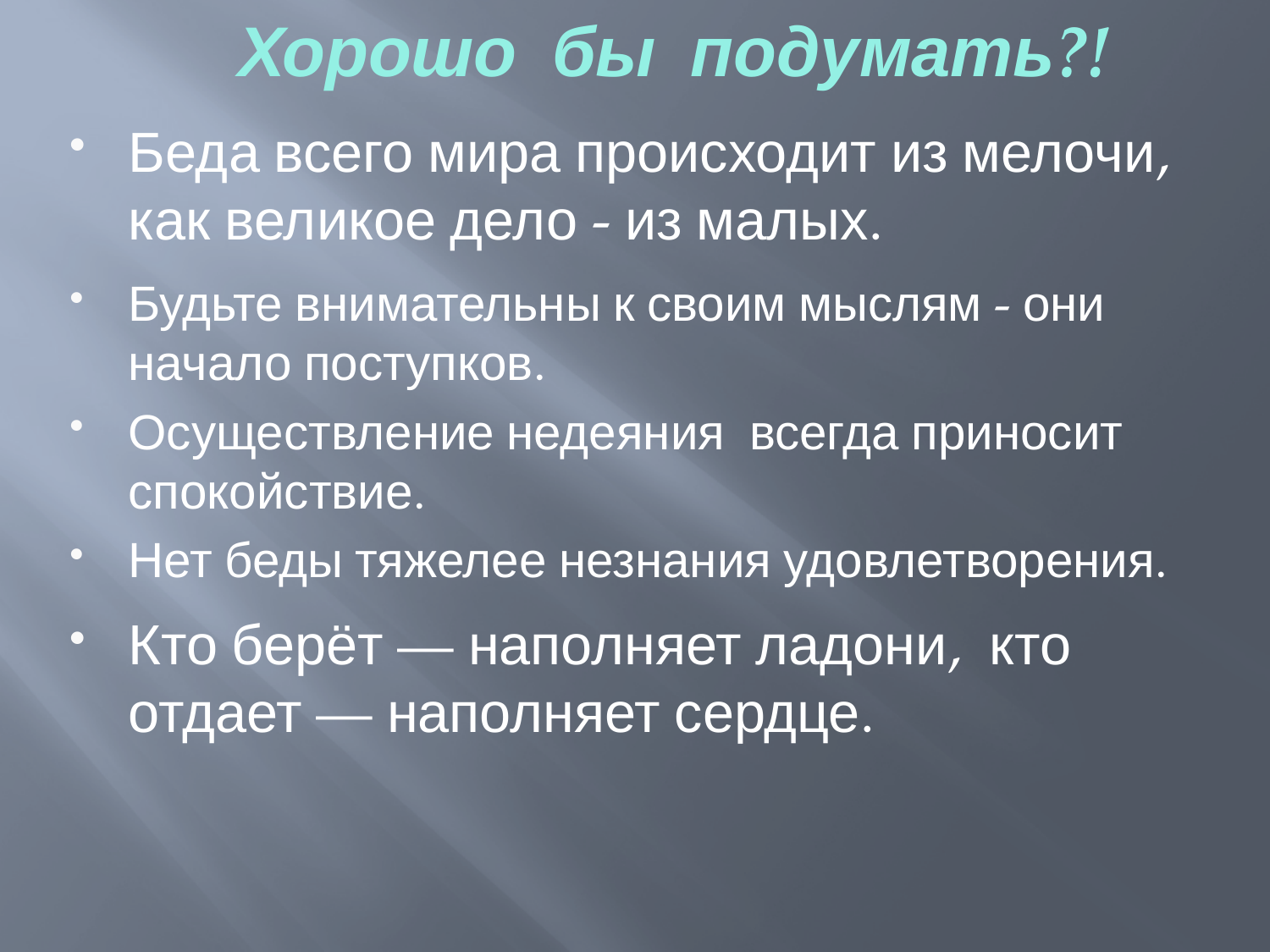

Хорошо  бы  подумать?!
Беда всего мира происходит из мелочи, как великое дело - из малых.
Будьте внимательны к своим мыслям - они начало поступков.
Осуществление недеяния  всегда приносит спокойствие.
Нет беды тяжелее незнания удовлетворения.
Кто берёт — наполняет ладони,  кто отдает — наполняет сердце.